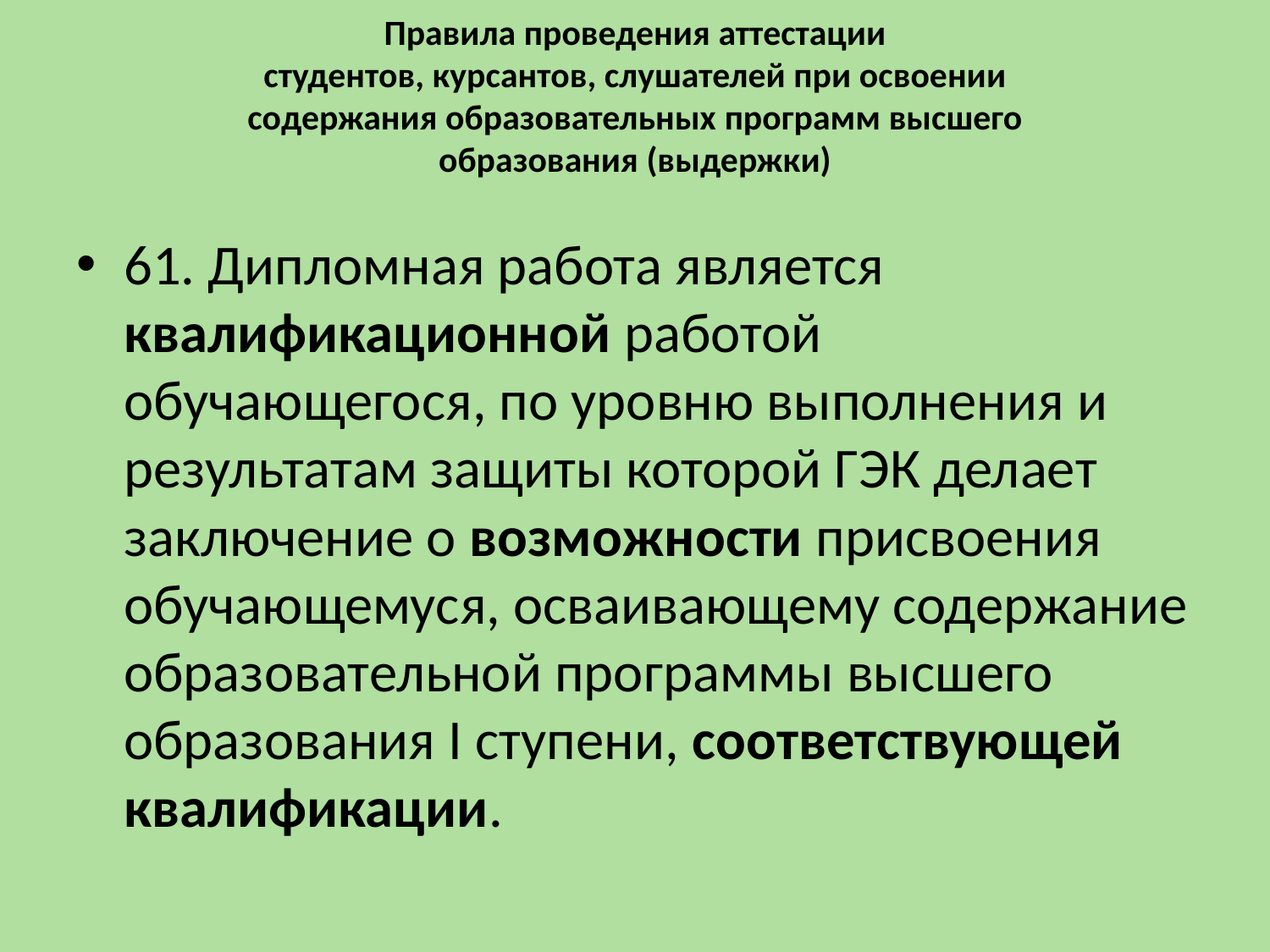

# Правила проведения аттестации студентов, курсантов, слушателей при освоении содержания образовательных программ высшего образования (выдержки)
61. Дипломная работа является квалификационной работой обучающегося, по уровню выполнения и результатам защиты которой ГЭК делает заключение о возможности присвоения обучающемуся, осваивающему содержание образовательной программы высшего образования I ступени, соответствующей квалификации.